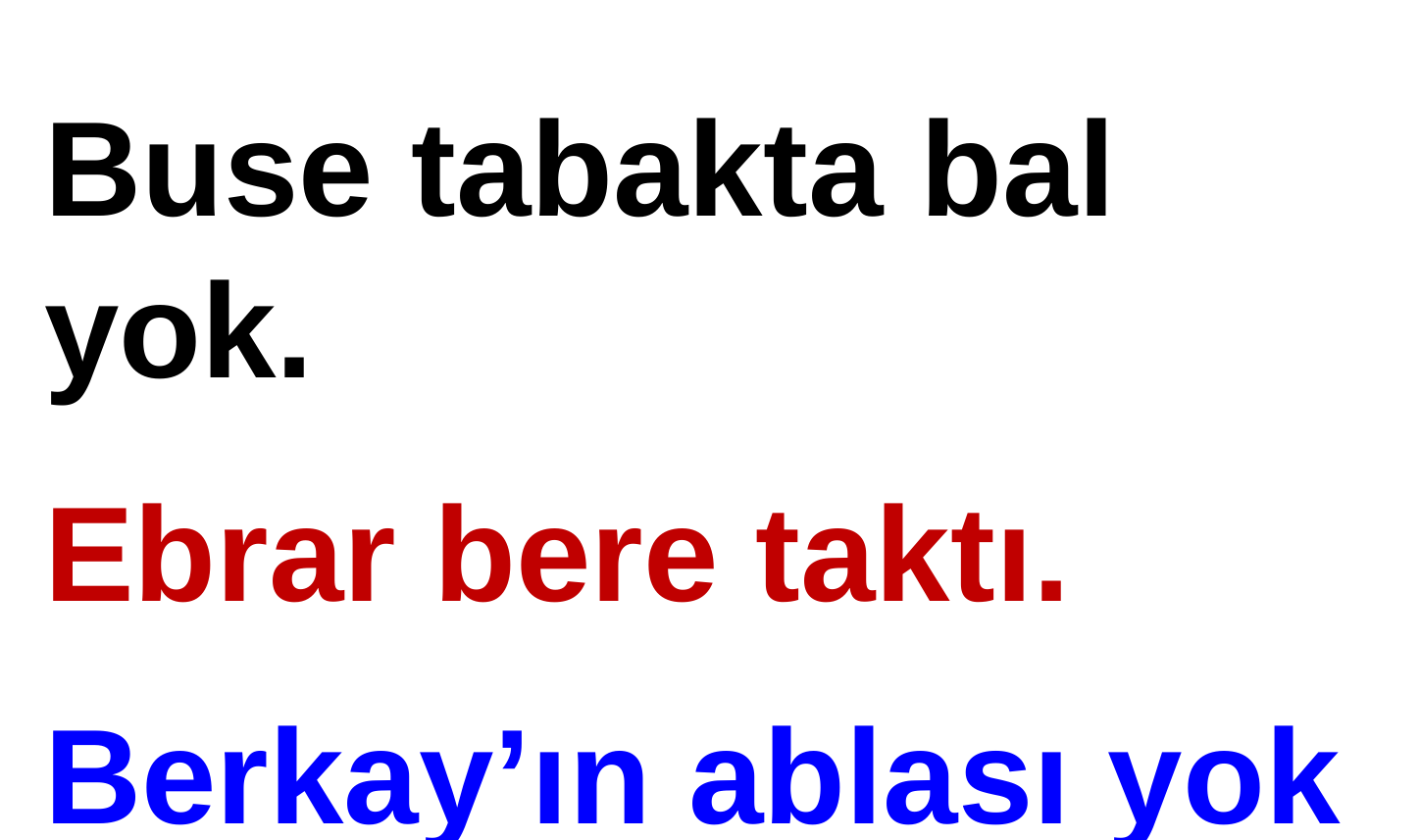

Buse tabakta bal yok.

Ebrar bere taktı.

Berkay’ın ablası yok mu?